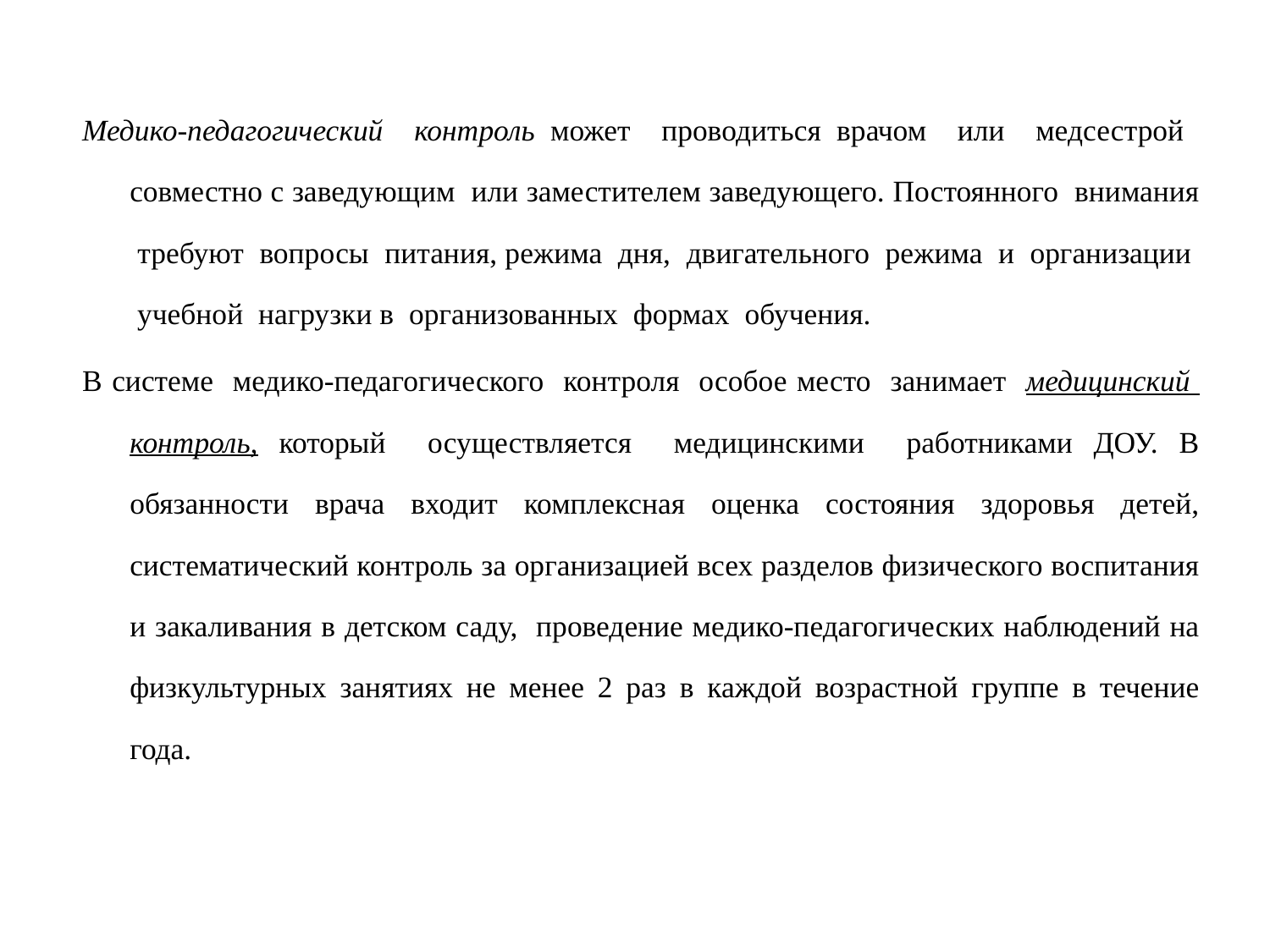

Медико-педагогический  контроль может  проводиться врачом  или  медсестрой  совместно с заведующим  или заместителем заведующего. Постоянного  внимания  требуют  вопросы  питания, режима  дня,  двигательного  режима  и  организации   учебной  нагрузки в  организованных  формах  обучения.
В системе  медико-педагогического  контроля  особое место  занимает  медицинский  контроль, который  осуществляется  медицинскими  работниками ДОУ. В обязанности врача входит комплексная оценка состояния здоровья детей, систематический контроль за организацией всех разделов физического воспитания и закаливания в детском саду,  проведение медико-педагогических наблюдений на физкультурных занятиях не менее 2 раз в каждой возрастной группе в течение года.